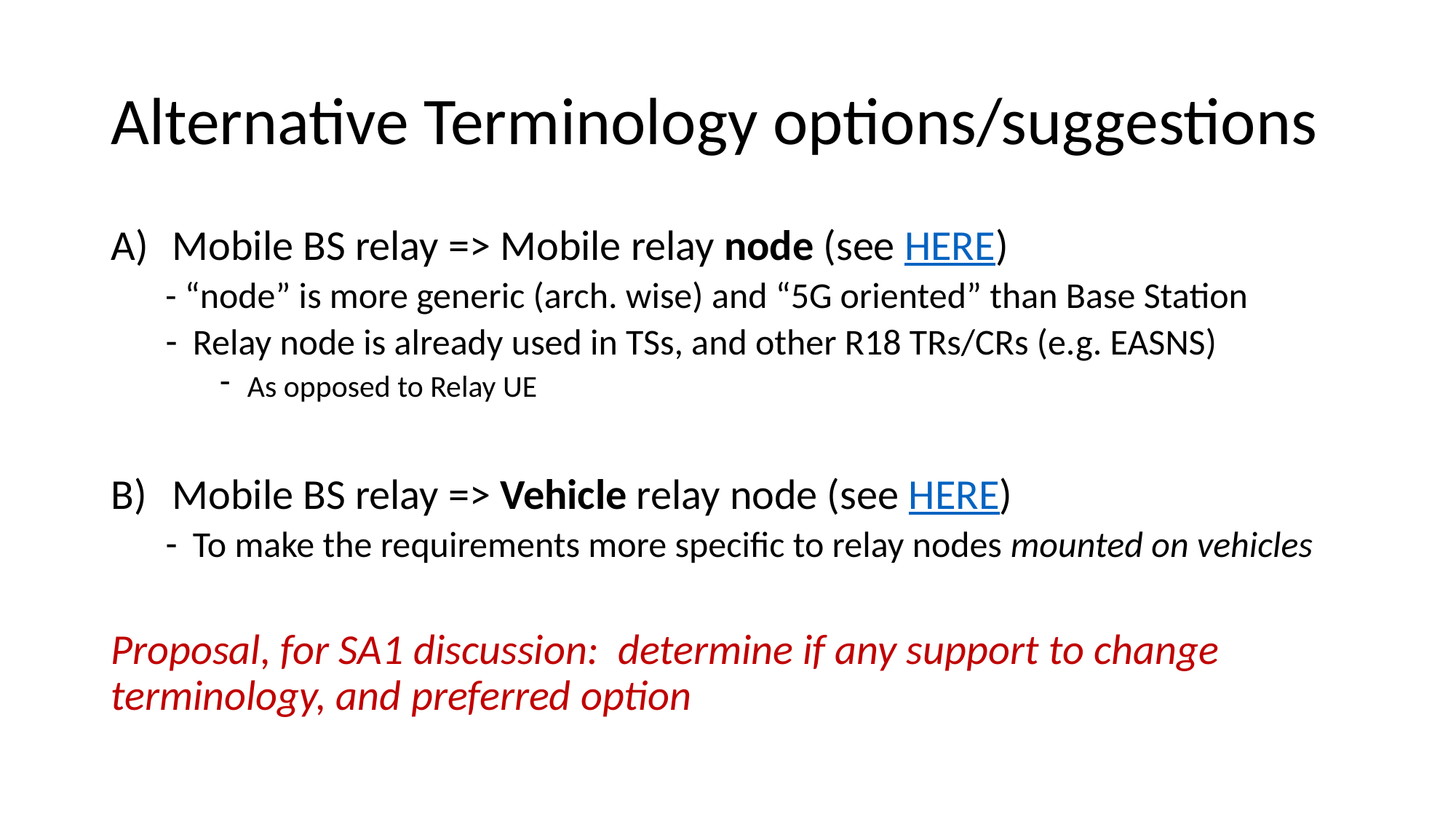

# Alternative Terminology options/suggestions
Mobile BS relay => Mobile relay node (see HERE)
- “node” is more generic (arch. wise) and “5G oriented” than Base Station
Relay node is already used in TSs, and other R18 TRs/CRs (e.g. EASNS)
As opposed to Relay UE

Mobile BS relay => Vehicle relay node (see HERE)
To make the requirements more specific to relay nodes mounted on vehicles

Proposal, for SA1 discussion:  determine if any support to change terminology, and preferred option